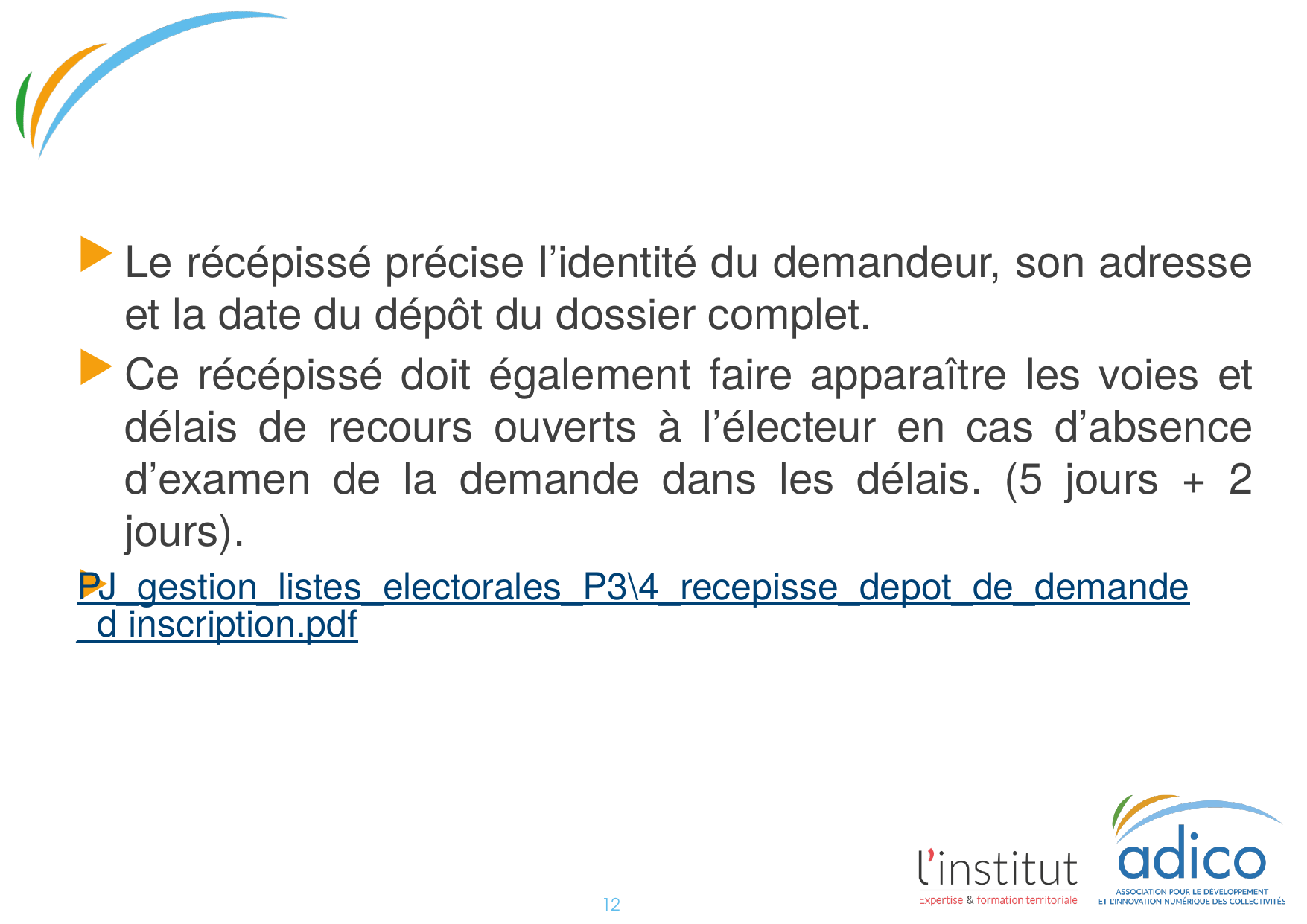

#

Le récépissé précise l’identité du demandeur, son adresse et la date du dépôt du dossier complet.
Ce récépissé doit également faire apparaître les voies et délais de recours ouverts à l’électeur en cas d’absence d’examen de la demande dans les délais. (5 jours + 2 jours).
PJ_gestion_listes_electorales_P3\4_recepisse_depot_de_demande_d inscription.pdf